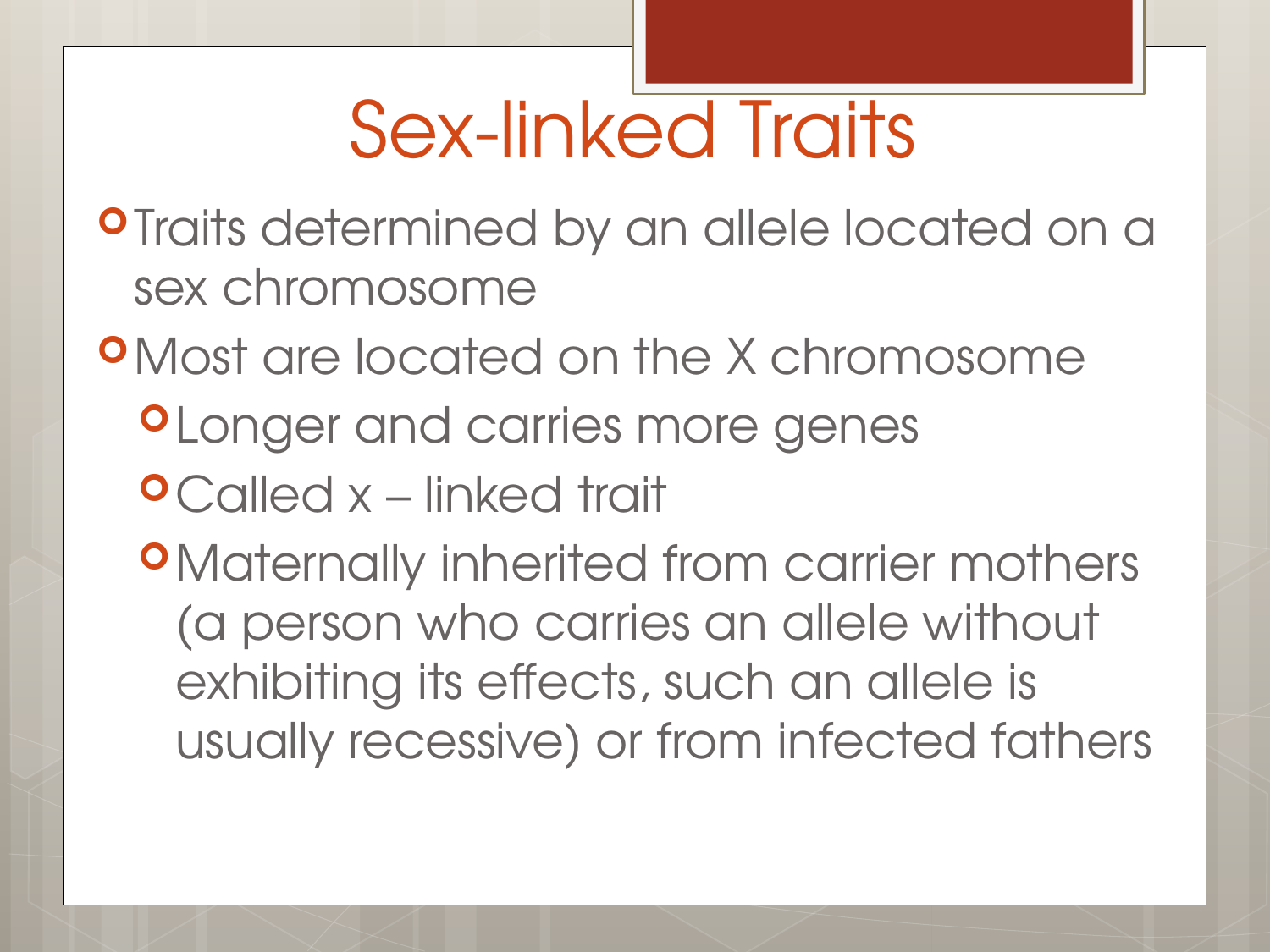

# Sex-linked Traits
Traits determined by an allele located on a sex chromosome
Most are located on the X chromosome
Longer and carries more genes
Called x – linked trait
Maternally inherited from carrier mothers (a person who carries an allele without exhibiting its effects, such an allele is usually recessive) or from infected fathers